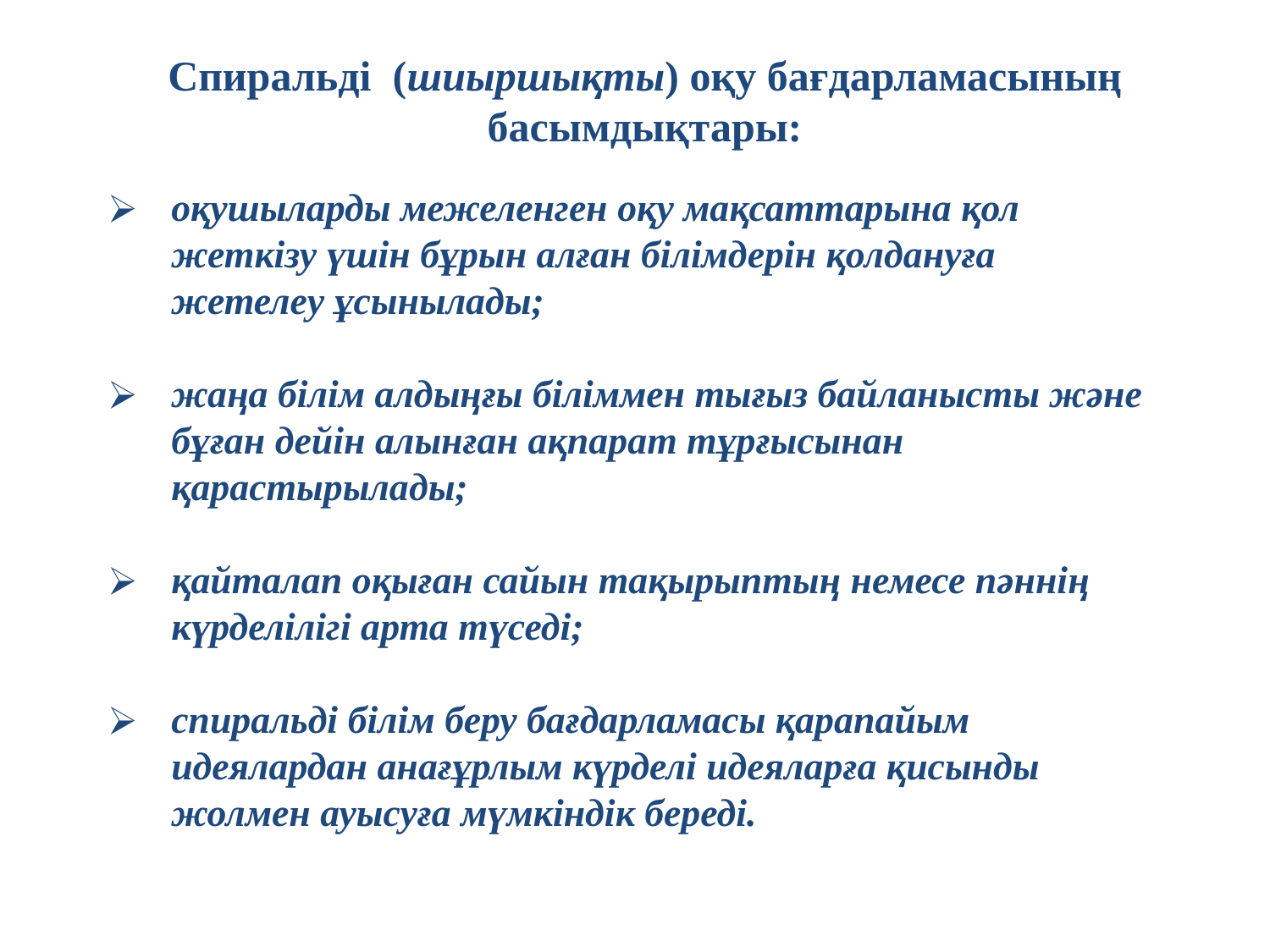

Спиральді  (шиыршықты) оқу бағдарламасының басымдықтары:
оқушыларды межеленген оқу мақсаттарына қол жеткізу үшін бұрын алған білімдерін қолдануға жетелеу ұсынылады;

жаңа білім алдыңғы біліммен тығыз байланысты және бұған дейін алынған ақпарат тұрғысынан қарастырылады;

қайталап оқыған сайын тақырыптың немесе пәннің күрделілігі арта түседі;

спиральді білім беру бағдарламасы қарапайым идеялардан анағұрлым күрделі идеяларға қисынды жолмен ауысуға мүмкіндік береді.